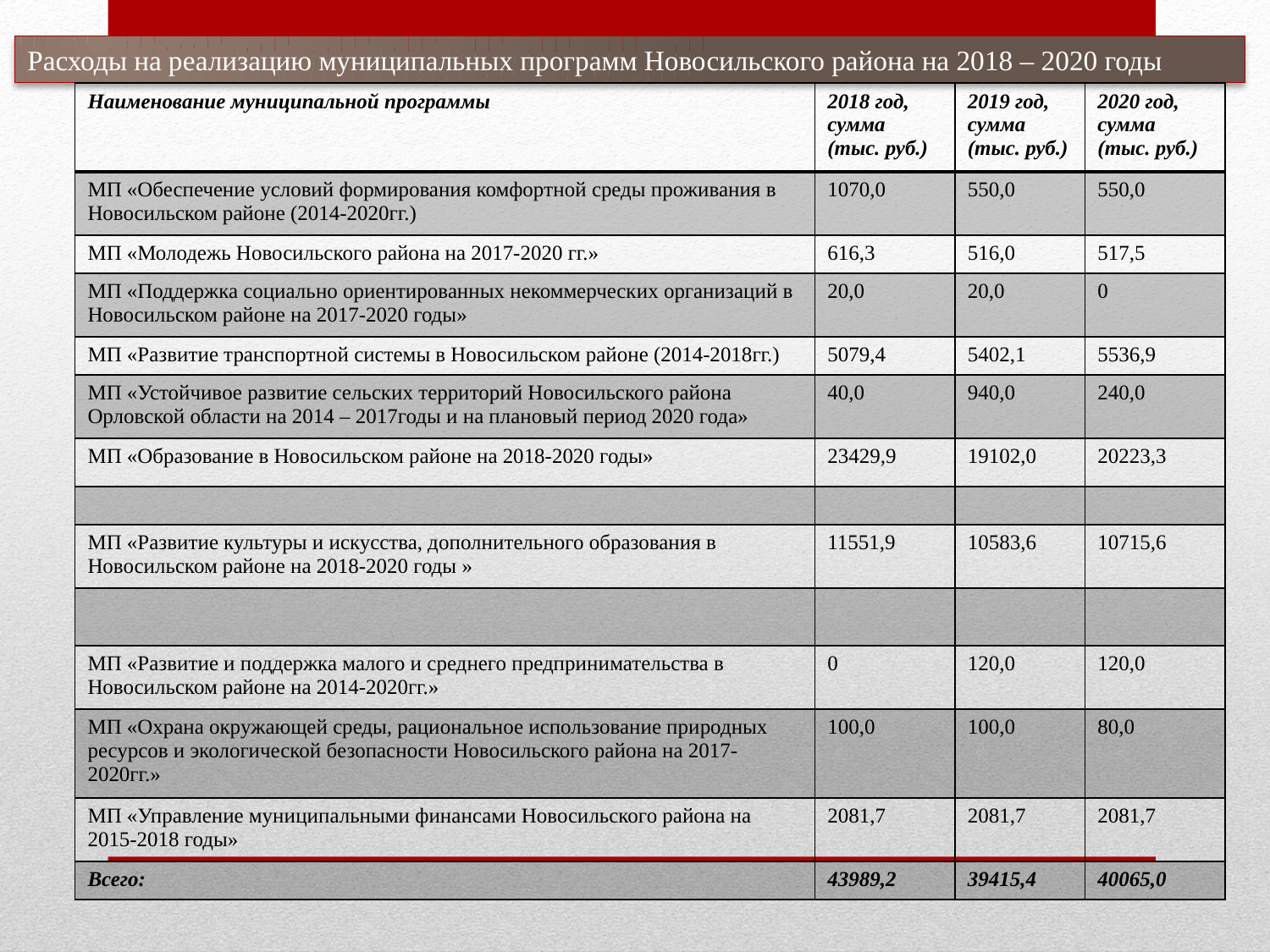

Расходы на реализацию муниципальных программ Новосильского района на 2018 – 2020 годы
| Наименование муниципальной программы | 2018 год, сумма (тыс. руб.) | 2019 год, сумма (тыс. руб.) | 2020 год, сумма (тыс. руб.) |
| --- | --- | --- | --- |
| МП «Обеспечение условий формирования комфортной среды проживания в Новосильском районе (2014-2020гг.) | 1070,0 | 550,0 | 550,0 |
| МП «Молодежь Новосильского района на 2017-2020 гг.» | 616,3 | 516,0 | 517,5 |
| МП «Поддержка социально ориентированных некоммерческих организаций в Новосильском районе на 2017-2020 годы» | 20,0 | 20,0 | 0 |
| МП «Развитие транспортной системы в Новосильском районе (2014-2018гг.) | 5079,4 | 5402,1 | 5536,9 |
| МП «Устойчивое развитие сельских территорий Новосильского района Орловской области на 2014 – 2017годы и на плановый период 2020 года» | 40,0 | 940,0 | 240,0 |
| МП «Образование в Новосильском районе на 2018-2020 годы» | 23429,9 | 19102,0 | 20223,3 |
|  |  |  |  |
| МП «Развитие культуры и искусства, дополнительного образования в Новосильском районе на 2018-2020 годы » | 11551,9 | 10583,6 | 10715,6 |
|  |  |  |  |
| МП «Развитие и поддержка малого и среднего предпринимательства в Новосильском районе на 2014-2020гг.» | 0 | 120,0 | 120,0 |
| МП «Охрана окружающей среды, рациональное использование природных ресурсов и экологической безопасности Новосильского района на 2017-2020гг.» | 100,0 | 100,0 | 80,0 |
| МП «Управление муниципальными финансами Новосильского района на 2015-2018 годы» | 2081,7 | 2081,7 | 2081,7 |
| Всего: | 43989,2 | 39415,4 | 40065,0 |